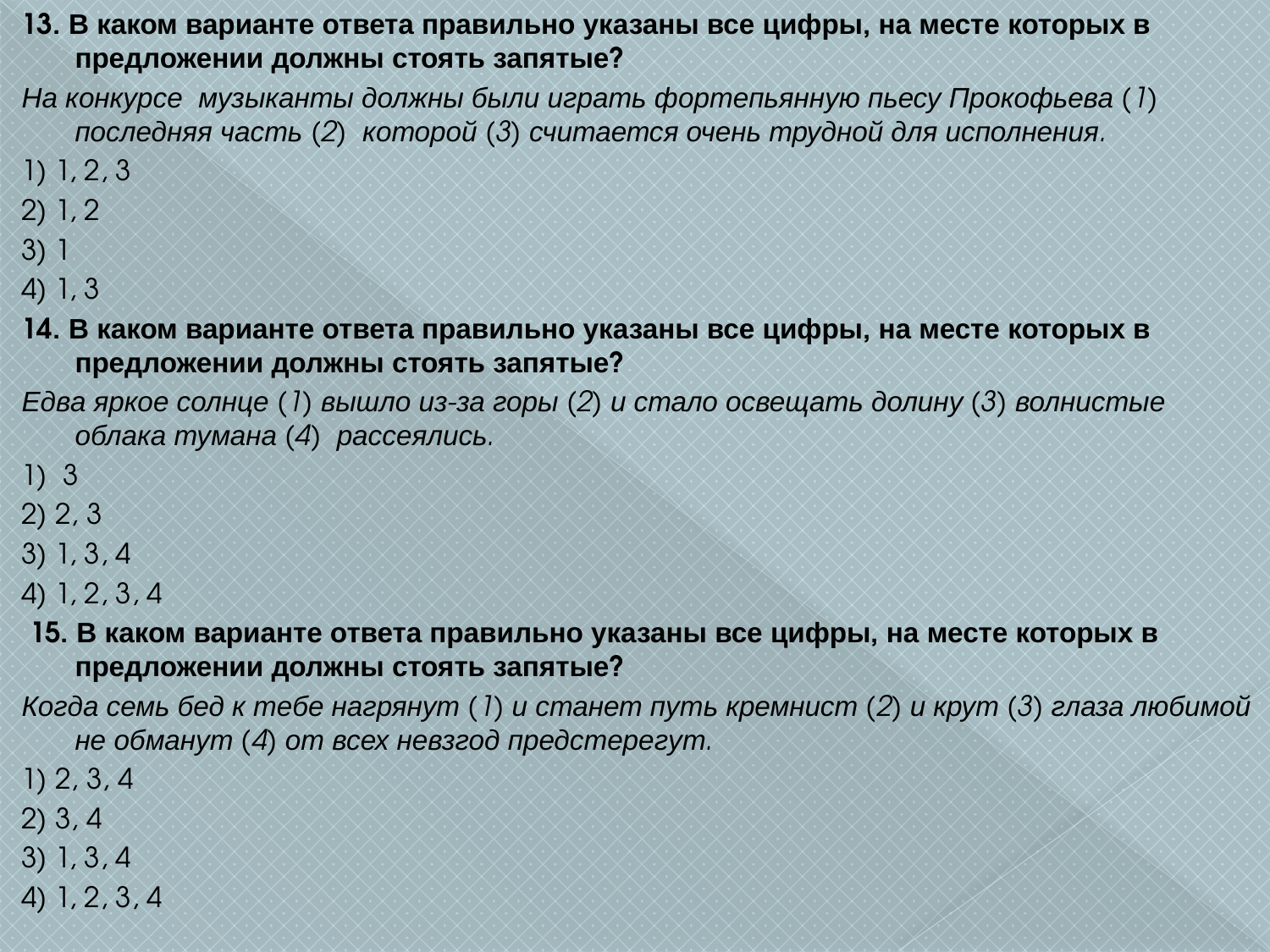

13. В каком варианте ответа правильно указаны все цифры, на месте которых в предложении должны стоять запятые?
На конкурсе  музыканты должны были играть фортепьянную пьесу Прокофьева (1) последняя часть (2)  которой (3) считается очень трудной для исполнения.
1) 1, 2, 3
2) 1, 2
3) 1
4) 1, 3
14. В каком варианте ответа правильно указаны все цифры, на месте которых в предложении должны стоять запятые?
Едва яркое солнце (1) вышло из-за горы (2) и стало освещать долину (3) волнистые облака тумана (4)  рассеялись.
1)  3
2) 2, 3
3) 1, 3, 4
4) 1, 2, 3, 4
 15. В каком варианте ответа правильно указаны все цифры, на месте которых в предложении должны стоять запятые?
Когда семь бед к тебе нагрянут (1) и станет путь кремнист (2) и крут (3) глаза любимой не обманут (4) от всех невзгод предстерегут.
1) 2, 3, 4
2) 3, 4
3) 1, 3, 4
4) 1, 2, 3, 4